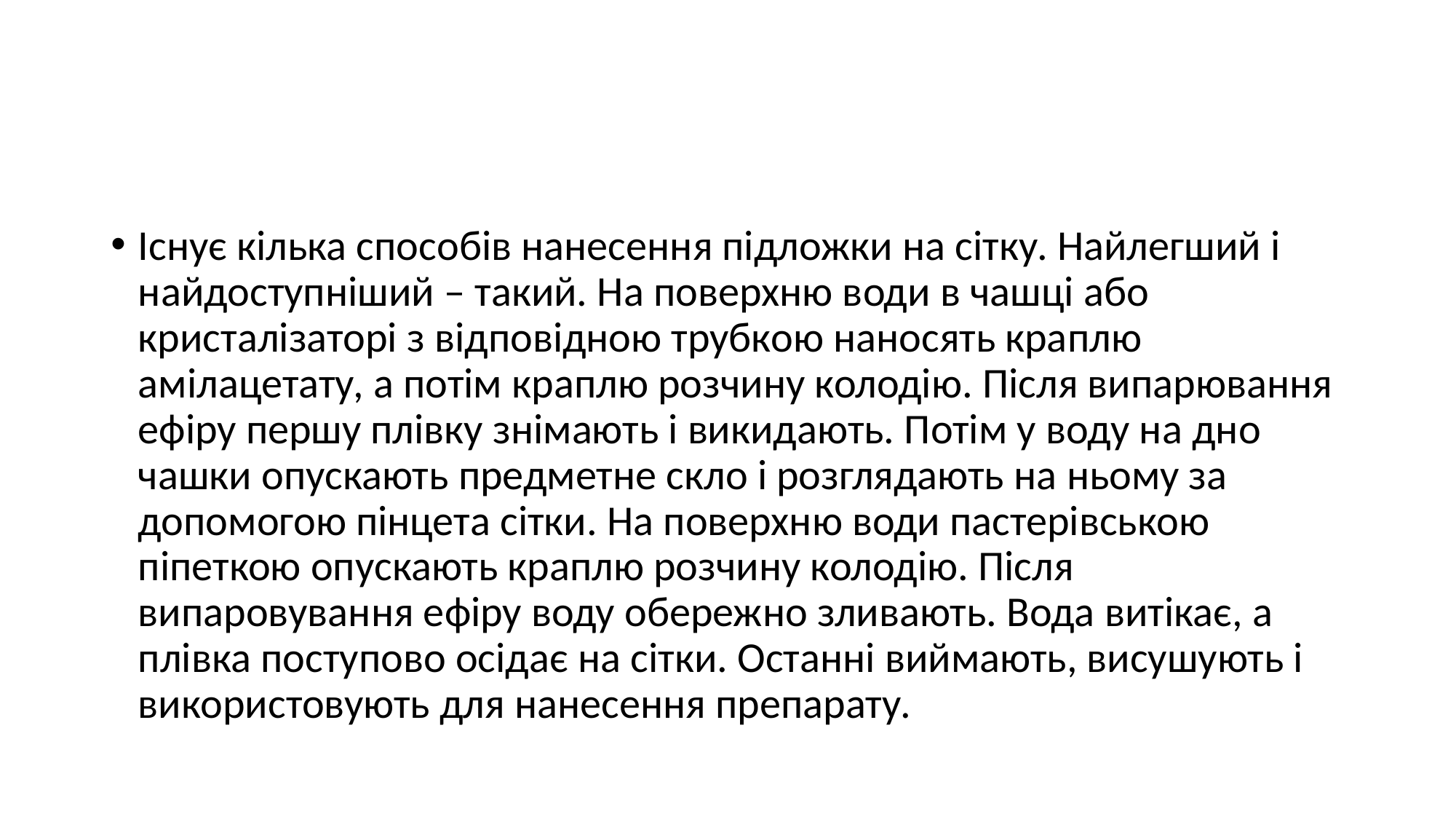

#
Існує кілька способів нанесення підложки на сітку. Найлегший і найдоступніший – такий. На поверхню води в чашці або кристалізаторі з відповідною трубкою наносять краплю амілацетату, а потім краплю розчину колодію. Після випарювання ефіру першу плівку знімають і викидають. Потім у воду на дно чашки опускають предметне скло і розглядають на ньому за допомогою пінцета сітки. На поверхню води пастерівською піпеткою опускають краплю розчину колодію. Після випаровування ефіру воду обережно зливають. Вода витікає, а плівка поступово осідає на сітки. Останні виймають, висушують і використовують для нанесення препарату.